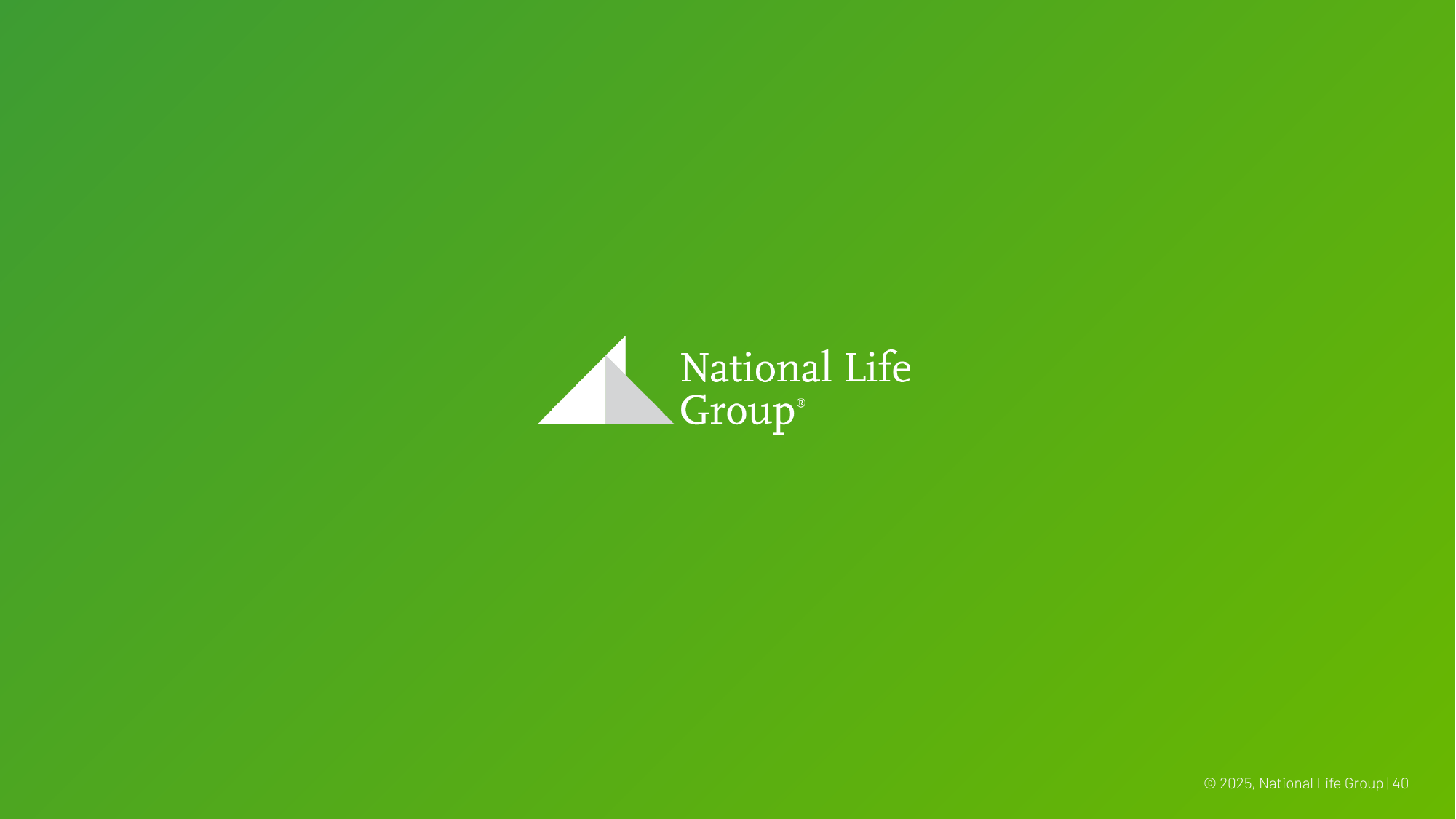

© 2025, National Life Group | 40